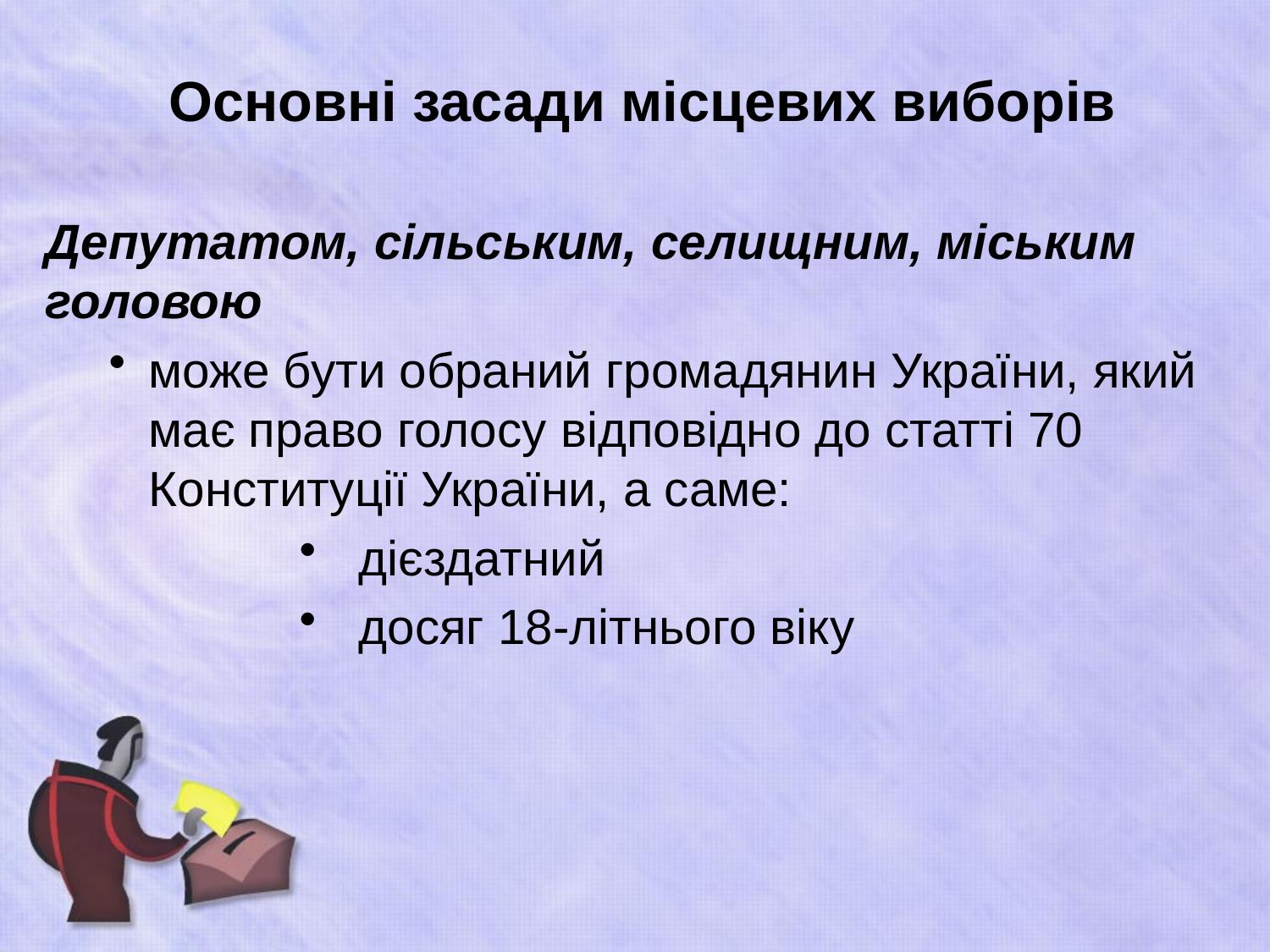

# Основні засади місцевих виборів

Депутатом, сільським, селищним, міським головою
може бути обраний громадянин України, який має право голосу відповідно до статті 70 Конституції України, а саме:
  дієздатний
  досяг 18-літнього віку